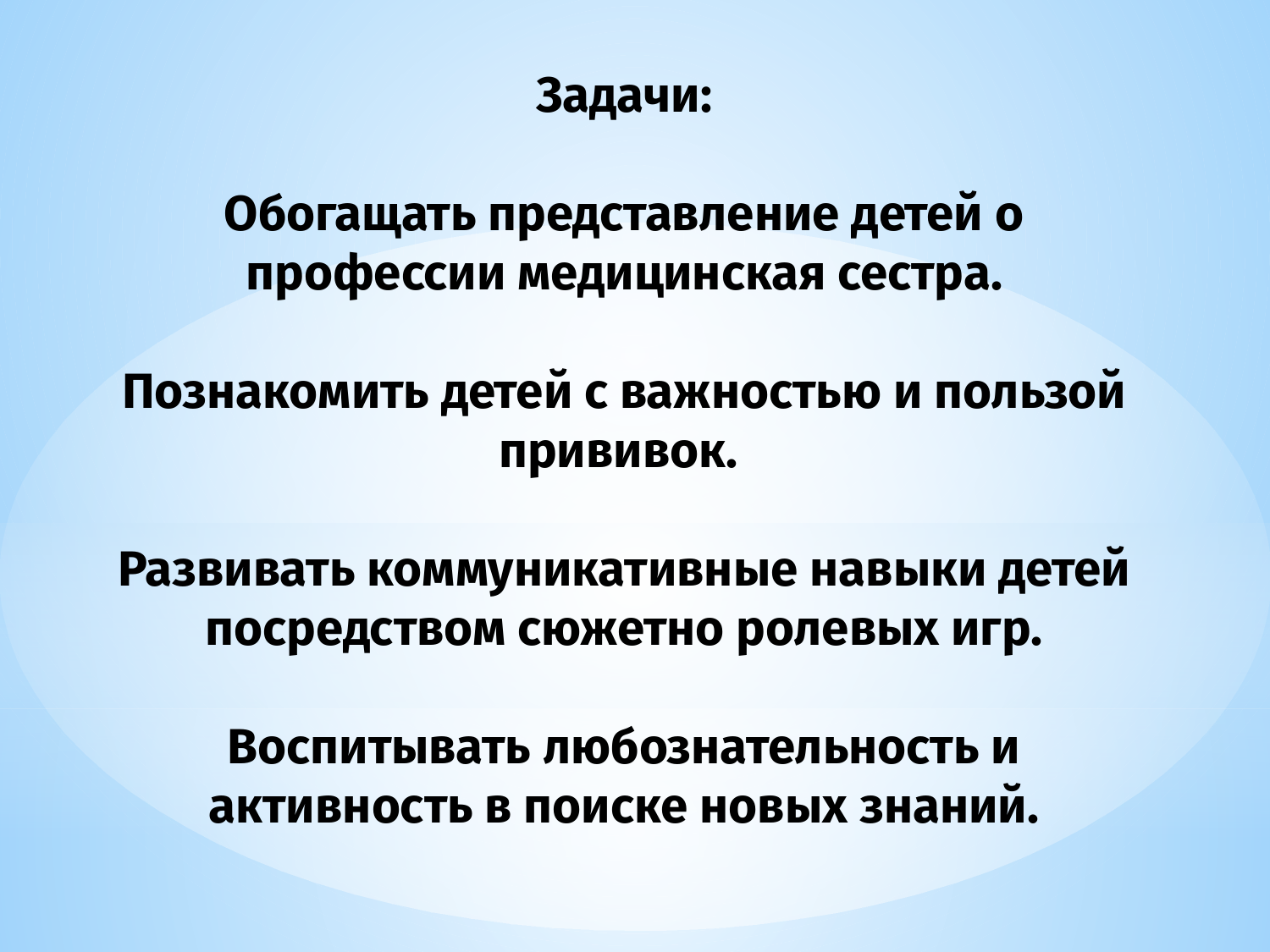

# Задачи: Обогащать представление детей о профессии медицинская сестра. Познакомить детей с важностью и пользой прививок. Развивать коммуникативные навыки детей посредством сюжетно ролевых игр. Воспитывать любознательность и активность в поиске новых знаний.